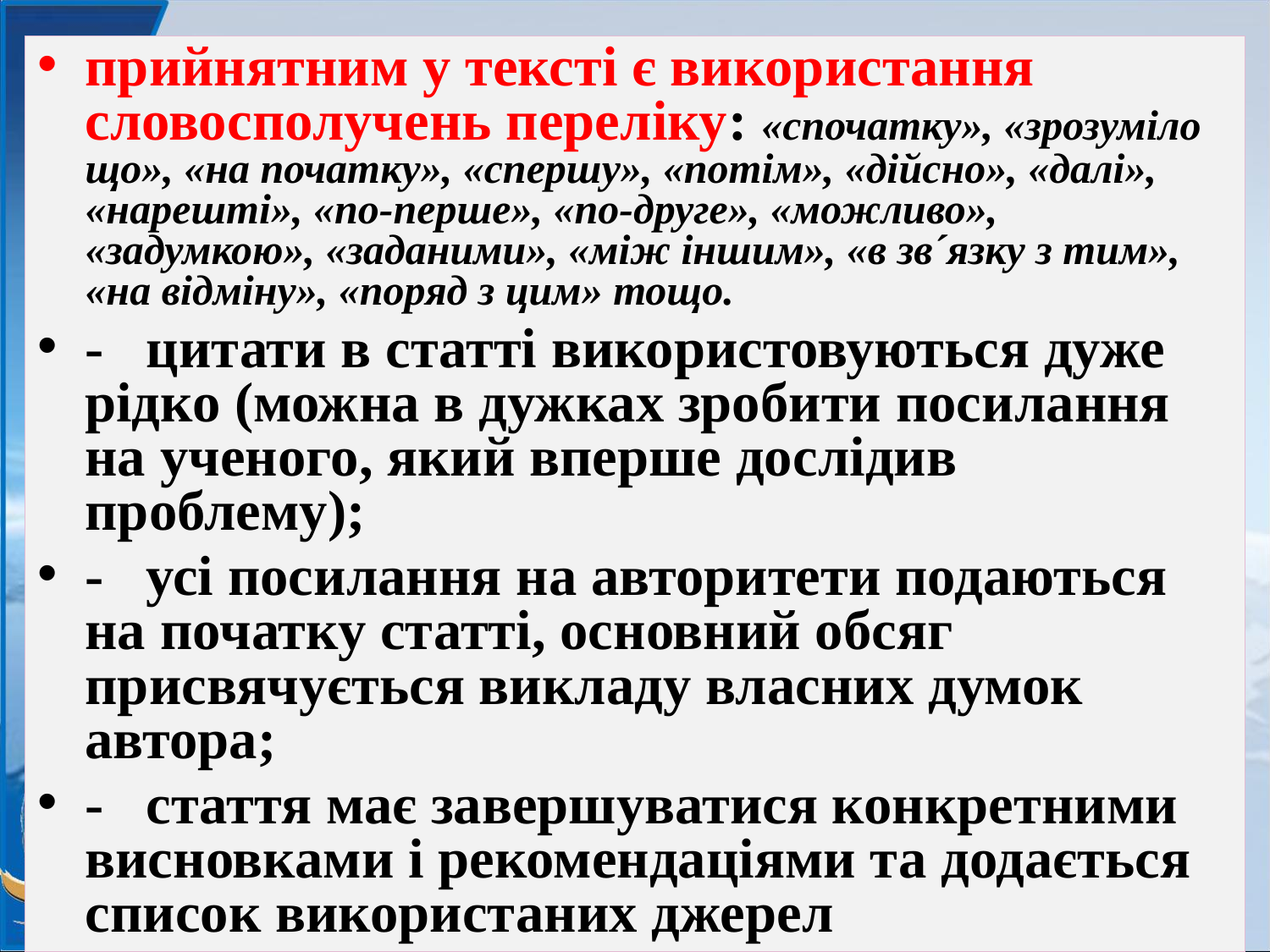

прийнятним у тексті є використання словосполучень переліку: «спочатку», «зрозуміло що», «на початку», «спершу», «потім», «дійсно», «далі», «нарешті», «по-перше», «по-друге», «можливо», «задумкою», «заданими», «між іншим», «в зв´язку з тим», «на відміну», «поряд з цим» тощо.
-   цитати в статті використовуються дуже рідко (можна в дужках зробити посилання на ученого, який вперше дослідив проблему);
-   усі посилання на авторитети подаються на початку статті, основний обсяг присвячується викладу власних думок автора;
-   стаття має завершуватися конкретними висновками і рекомендаціями та додається список використаних джерел